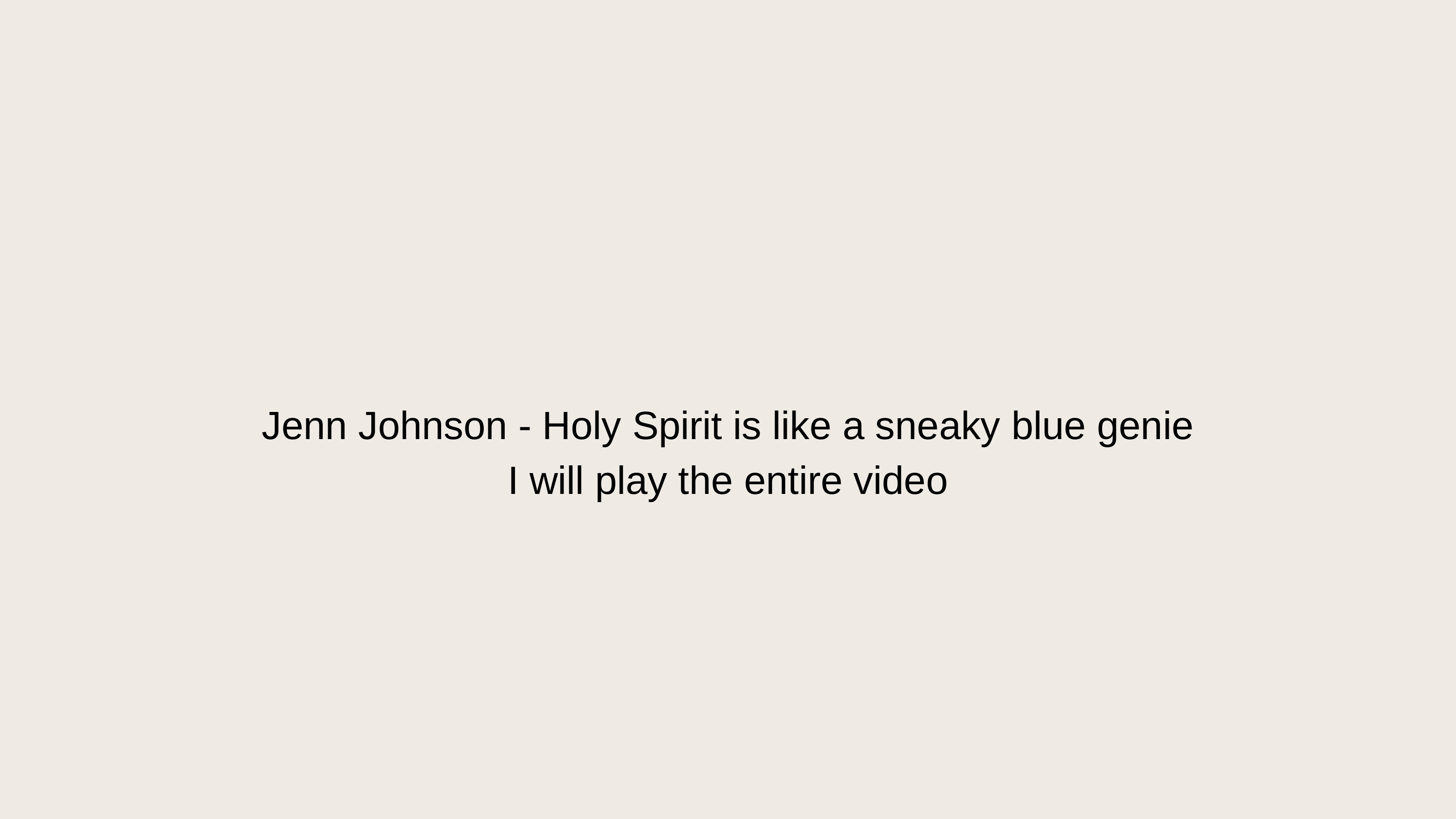

Jenn Johnson - Holy Spirit is like a sneaky blue genie
I will play the entire video